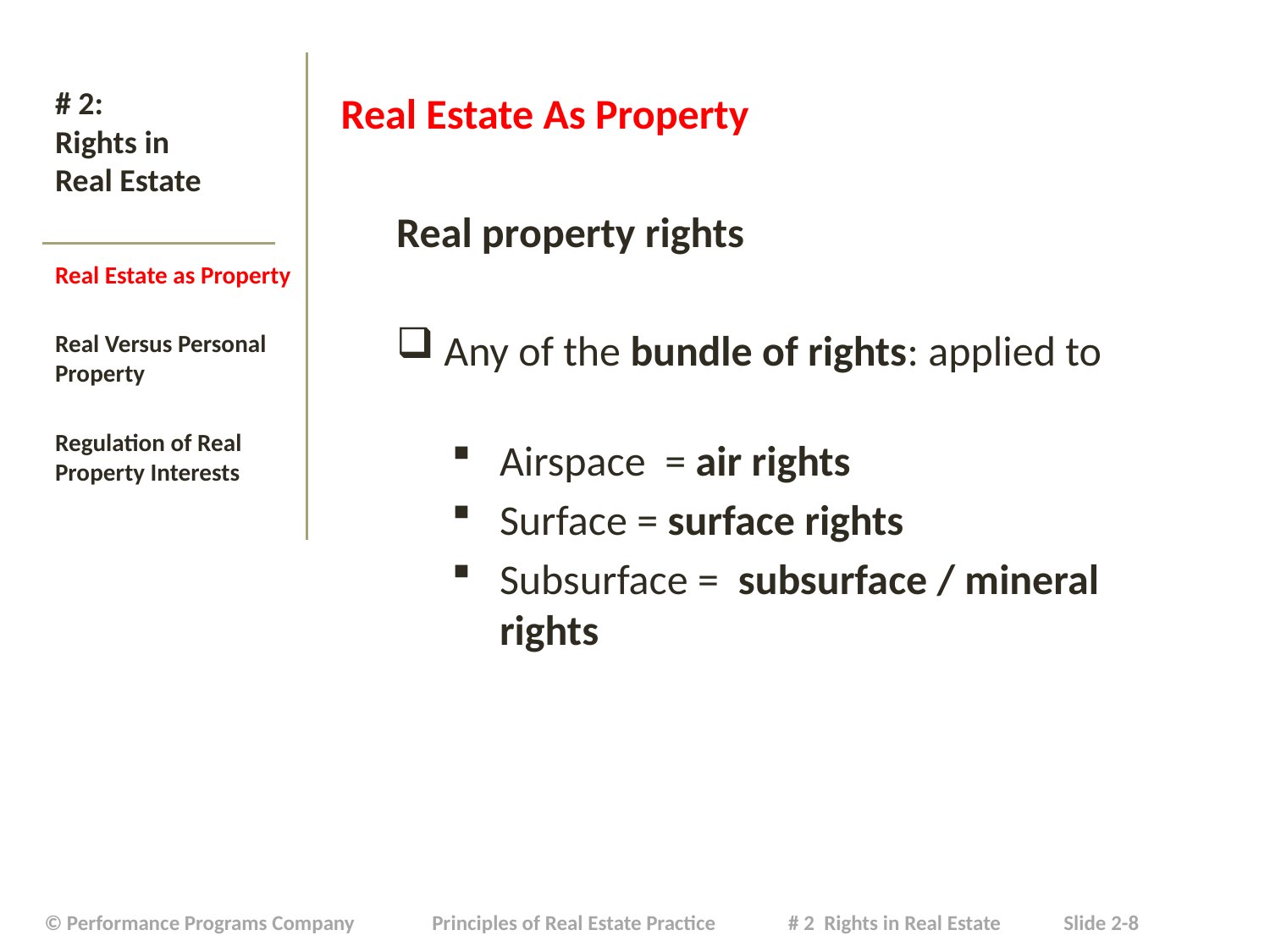

# # 2: Rights in Real Estate

Real Estate As Property

Real property rights

Any of the bundle of rights: applied to
Airspace  = air rights
Surface = surface rights
Subsurface =  subsurface / mineral rights

Real Estate as Property

Real Versus Personal Property

Regulation of Real Property Interests

| © Performance Programs Company Principles of Real Estate Practice # 2 Rights in Real Estate Slide 2-8 |
| --- |